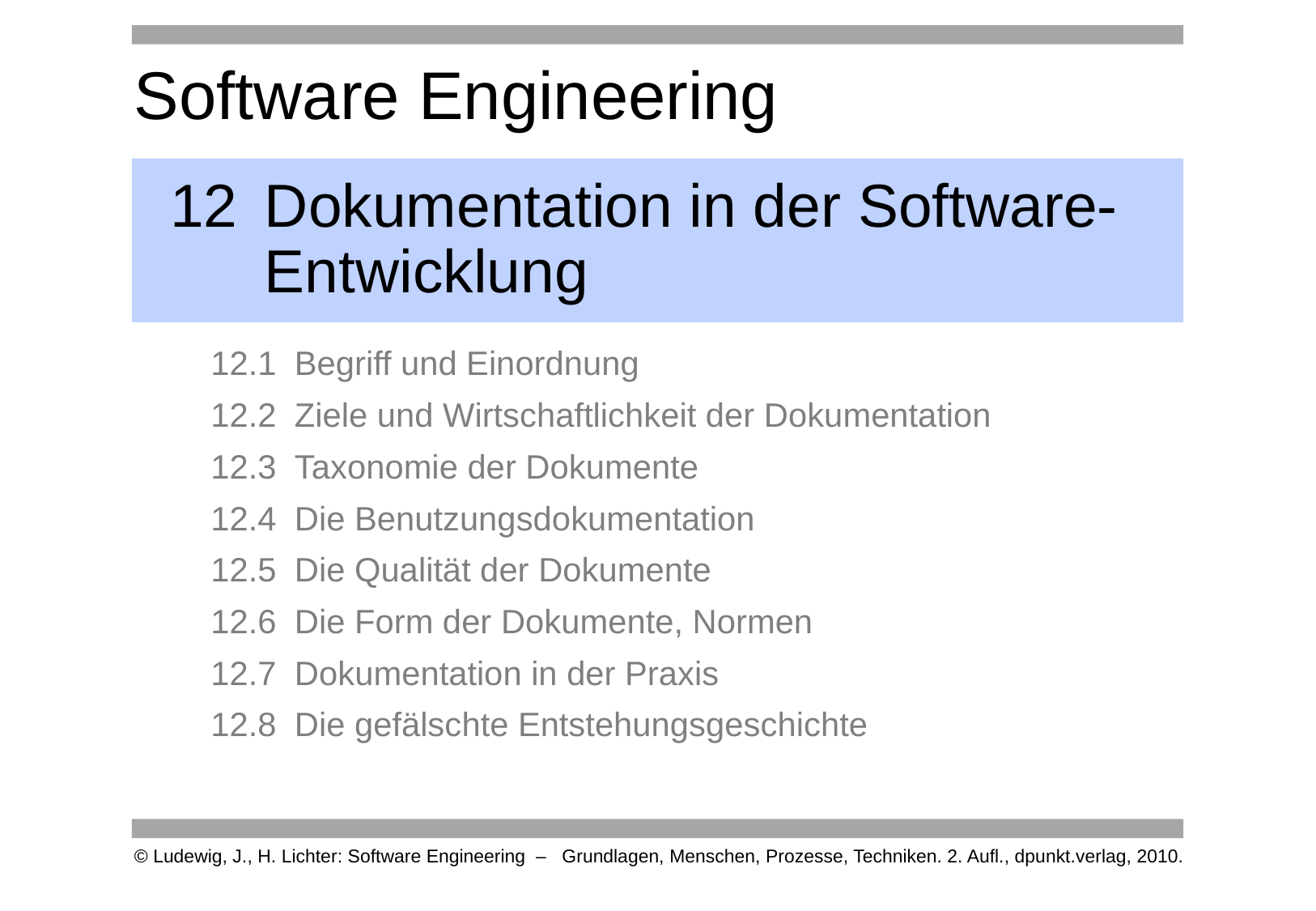

# 12	Dokumentation in der Software-Entwicklung
12.1	Begriff und Einordnung
12.2	Ziele und Wirtschaftlichkeit der Dokumentation
12.3	Taxonomie der Dokumente
12.4	Die Benutzungsdokumentation
12.5	Die Qualität der Dokumente
12.6	Die Form der Dokumente, Normen
12.7	Dokumentation in der Praxis
12.8	Die gefälschte Entstehungsgeschichte